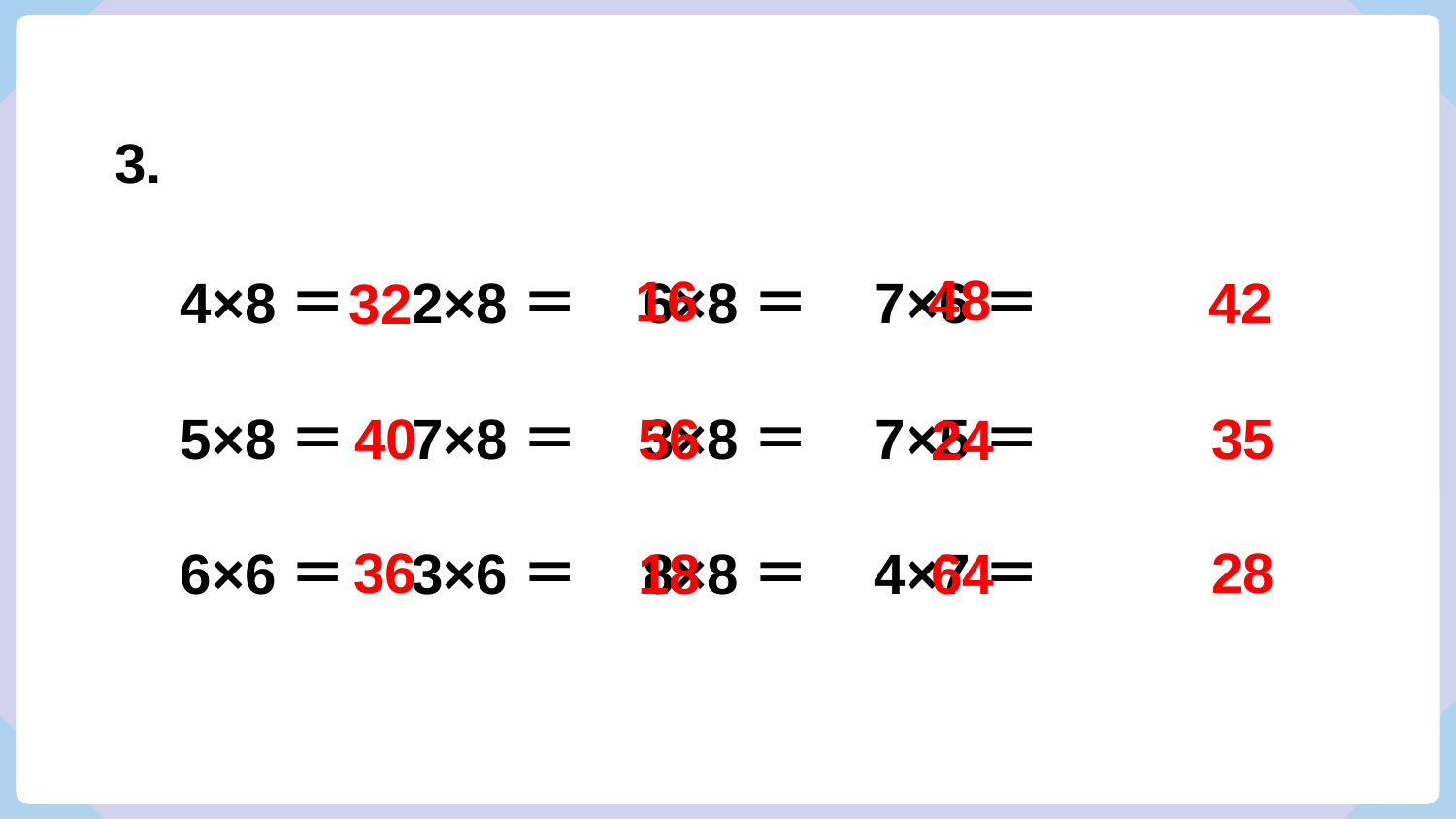

3.
48
16
4×8＝    2×8＝    6×8＝    7×6＝
5×8＝    7×8＝    3×8＝    7×5＝
6×6＝    3×6＝    8×8＝    4×7＝
42
32
56
35
40
24
28
36
18
64